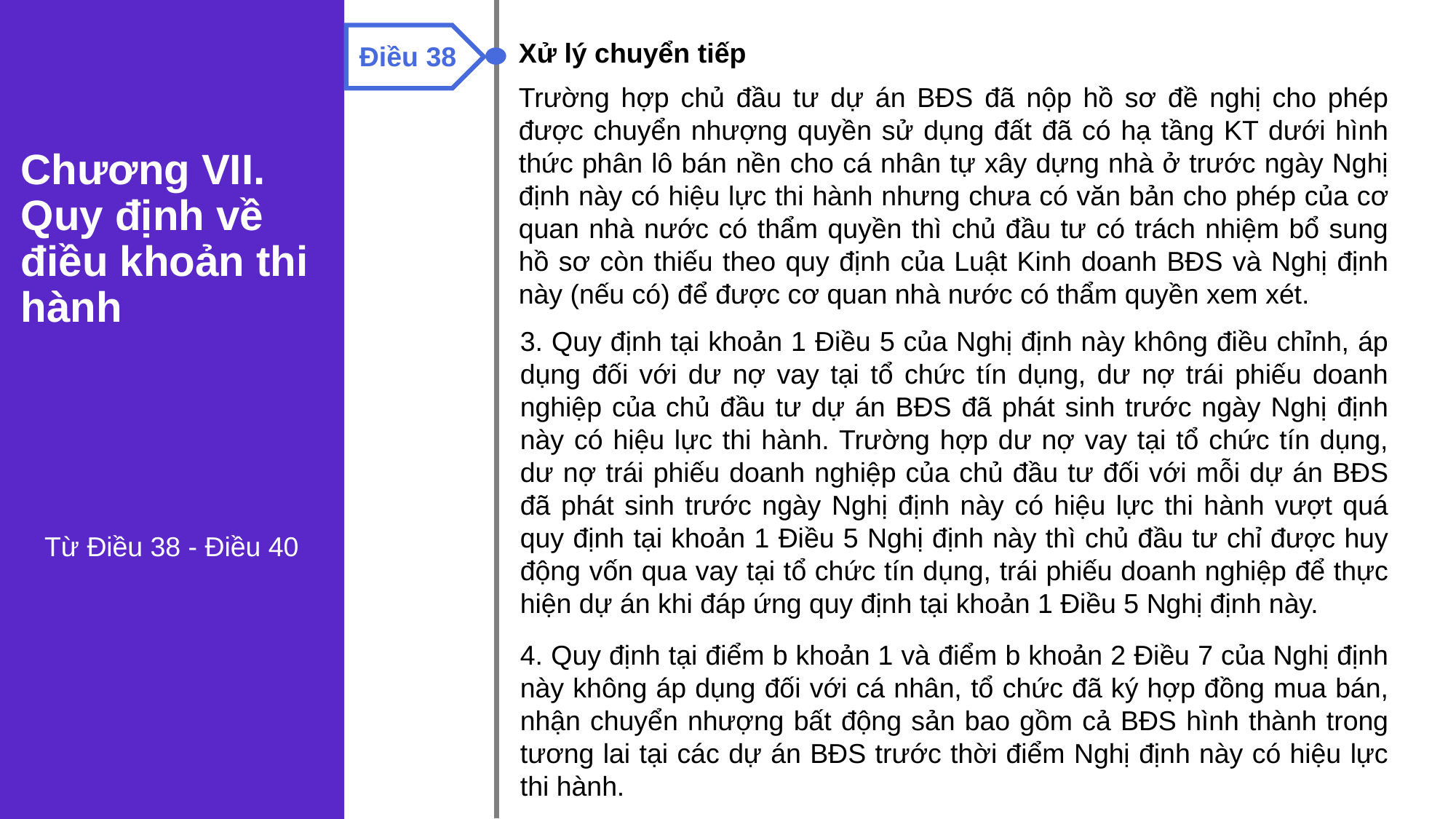

Điều 38

Xử lý chuyển tiếp
Trường hợp chủ đầu tư dự án BĐS đã nộp hồ sơ đề nghị cho phép được chuyển nhượng quyền sử dụng đất đã có hạ tầng KT dưới hình thức phân lô bán nền cho cá nhân tự xây dựng nhà ở trước ngày Nghị định này có hiệu lực thi hành nhưng chưa có văn bản cho phép của cơ quan nhà nước có thẩm quyền thì chủ đầu tư có trách nhiệm bổ sung hồ sơ còn thiếu theo quy định của Luật Kinh doanh BĐS và Nghị định này (nếu có) để được cơ quan nhà nước có thẩm quyền xem xét.
Chương VII. Quy định về điều khoản thi hành
3. Quy định tại khoản 1 Điều 5 của Nghị định này không điều chỉnh, áp dụng đối với dư nợ vay tại tổ chức tín dụng, dư nợ trái phiếu doanh nghiệp của chủ đầu tư dự án BĐS đã phát sinh trước ngày Nghị định này có hiệu lực thi hành. Trường hợp dư nợ vay tại tổ chức tín dụng, dư nợ trái phiếu doanh nghiệp của chủ đầu tư đối với mỗi dự án BĐS đã phát sinh trước ngày Nghị định này có hiệu lực thi hành vượt quá quy định tại khoản 1 Điều 5 Nghị định này thì chủ đầu tư chỉ được huy động vốn qua vay tại tổ chức tín dụng, trái phiếu doanh nghiệp để thực hiện dự án khi đáp ứng quy định tại khoản 1 Điều 5 Nghị định này.
4. Quy định tại điểm b khoản 1 và điểm b khoản 2 Điều 7 của Nghị định này không áp dụng đối với cá nhân, tổ chức đã ký hợp đồng mua bán, nhận chuyển nhượng bất động sản bao gồm cả BĐS hình thành trong tương lai tại các dự án BĐS trước thời điểm Nghị định này có hiệu lực thi hành.
Từ Điều 38 - Điều 40